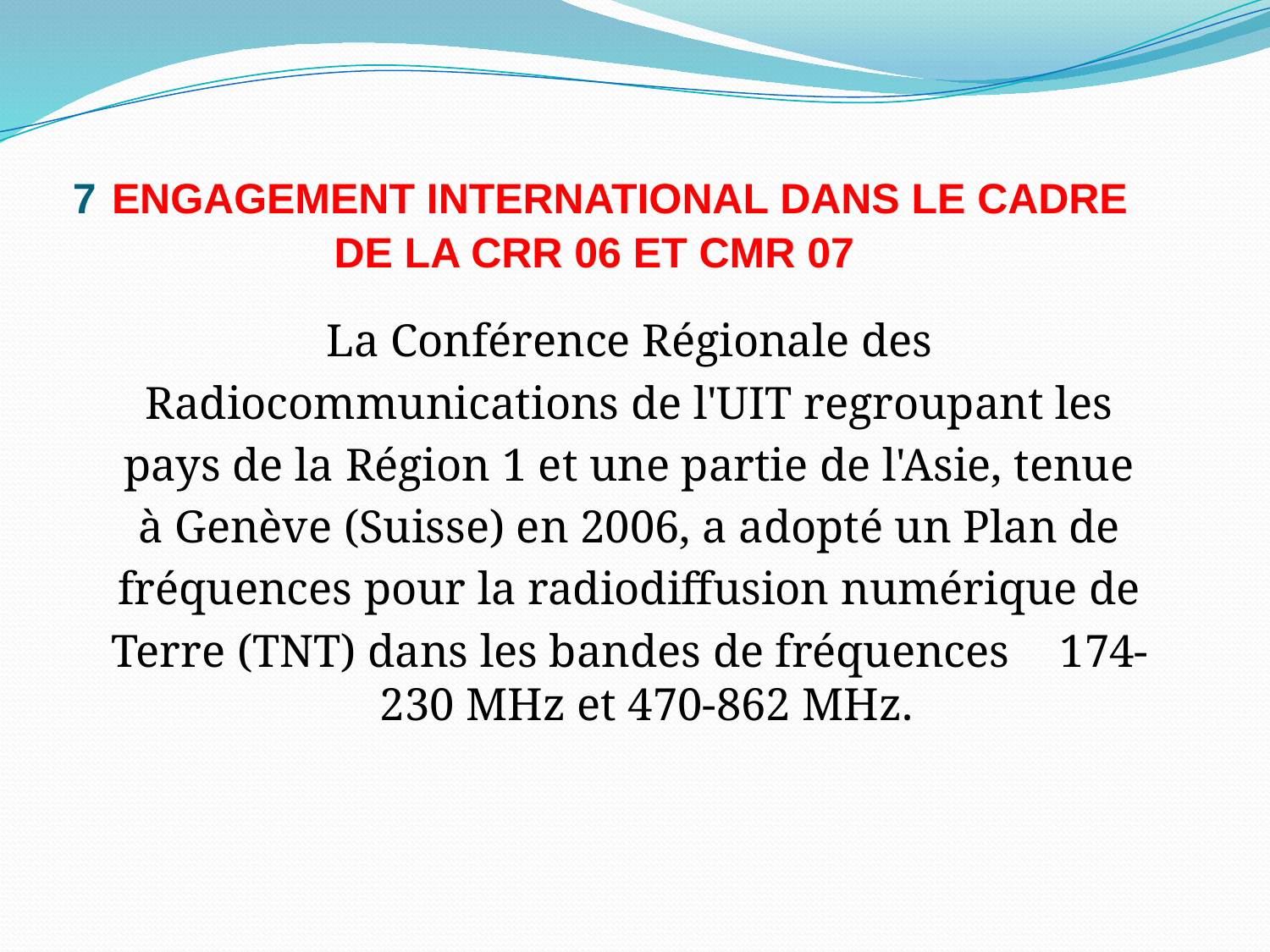

# 7 ENGAGEMENT INTERNATIONAL DANS LE CADRE DE LA CRR 06 ET CMR 07
La Conférence Régionale des
Radiocommunications de l'UIT regroupant les
pays de la Région 1 et une partie de l'Asie, tenue
à Genève (Suisse) en 2006, a adopté un Plan de
fréquences pour la radiodiffusion numérique de
Terre (TNT) dans les bandes de fréquences 		174-230 MHz et 470-862 MHz.